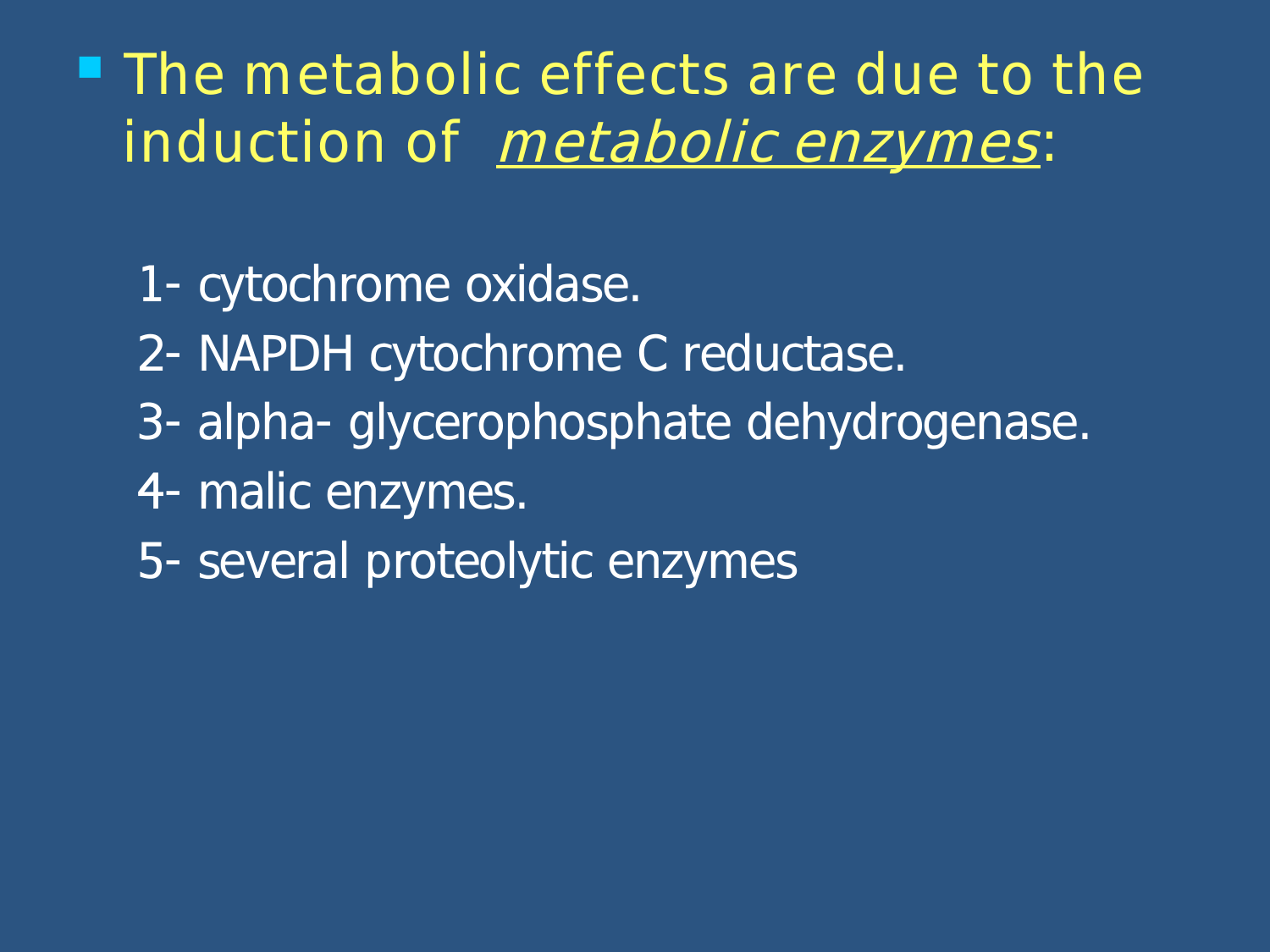

The metabolic effects are due to the induction of  metabolic enzymes:

    1- cytochrome oxidase.
    2- NAPDH cytochrome C reductase.
    3- alpha- glycerophosphate dehydrogenase.
    4- malic enzymes.
    5- several proteolytic enzymes